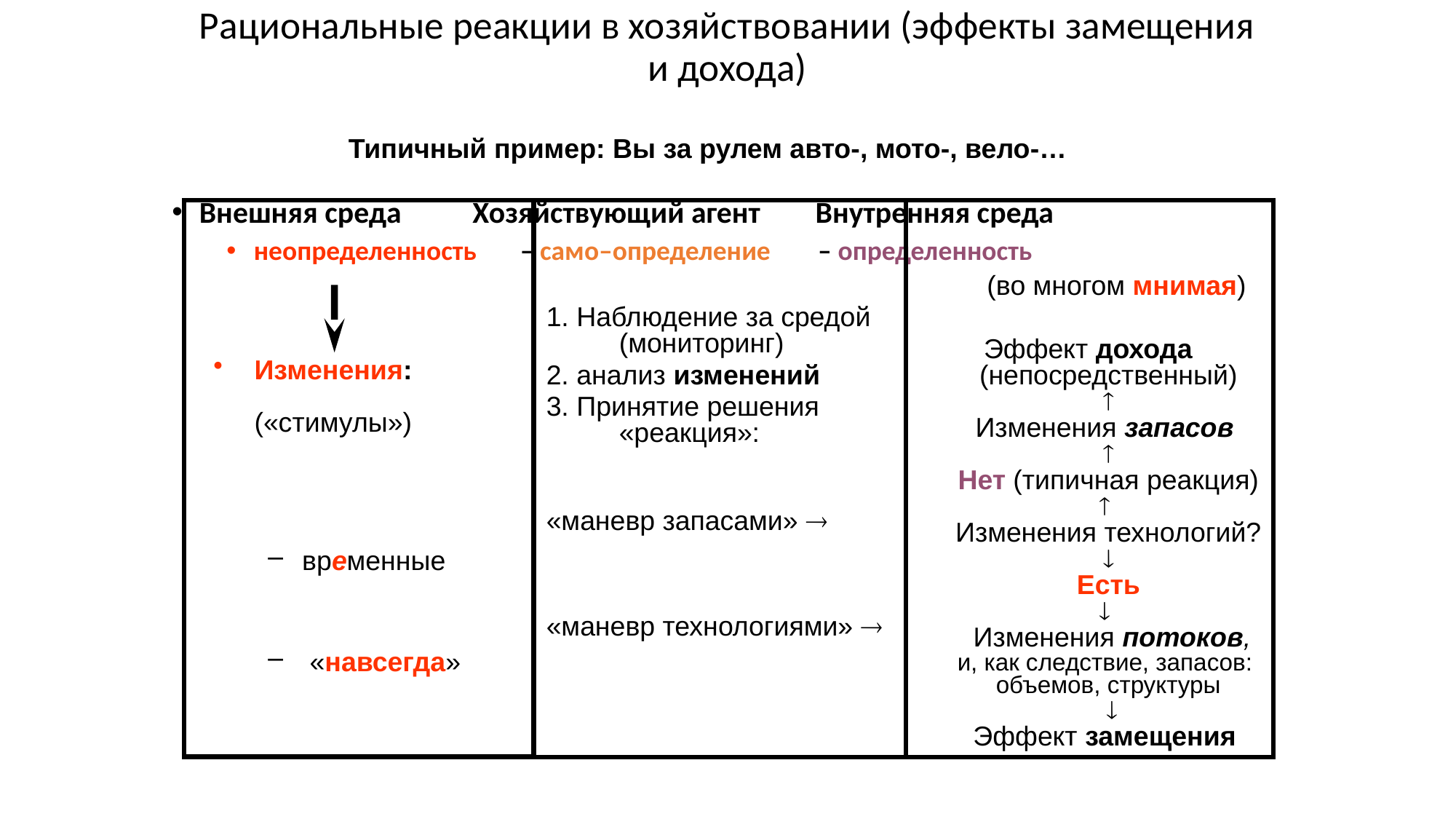

# Рациональные реакции в хозяйствовании (эффекты замещения и дохода)
Типичный пример: Вы за рулем авто-, мото-, вело-…
Внешняя среда 	        Хозяйствующий агент        Внутренняя среда
неопределенность       – само–определение	   – определенность

(во многом мнимая)

1. Наблюдение за средой (мониторинг)
2. анализ изменений
3. Принятие решения
«реакция»:

«маневр запасами» →

«маневр технологиями» →

Эффект дохода (непосредственный)
↑
Изменения запасов
↑
Нет (типичная реакция)
↑
Изменения технологий?
↓
Есть
↓
 Изменения потоков,
и, как следствие, запасов:
объемов, структуры
 ↓
Эффект замещения
Изменения:
(«стимулы»)
временные
 «навсегда»